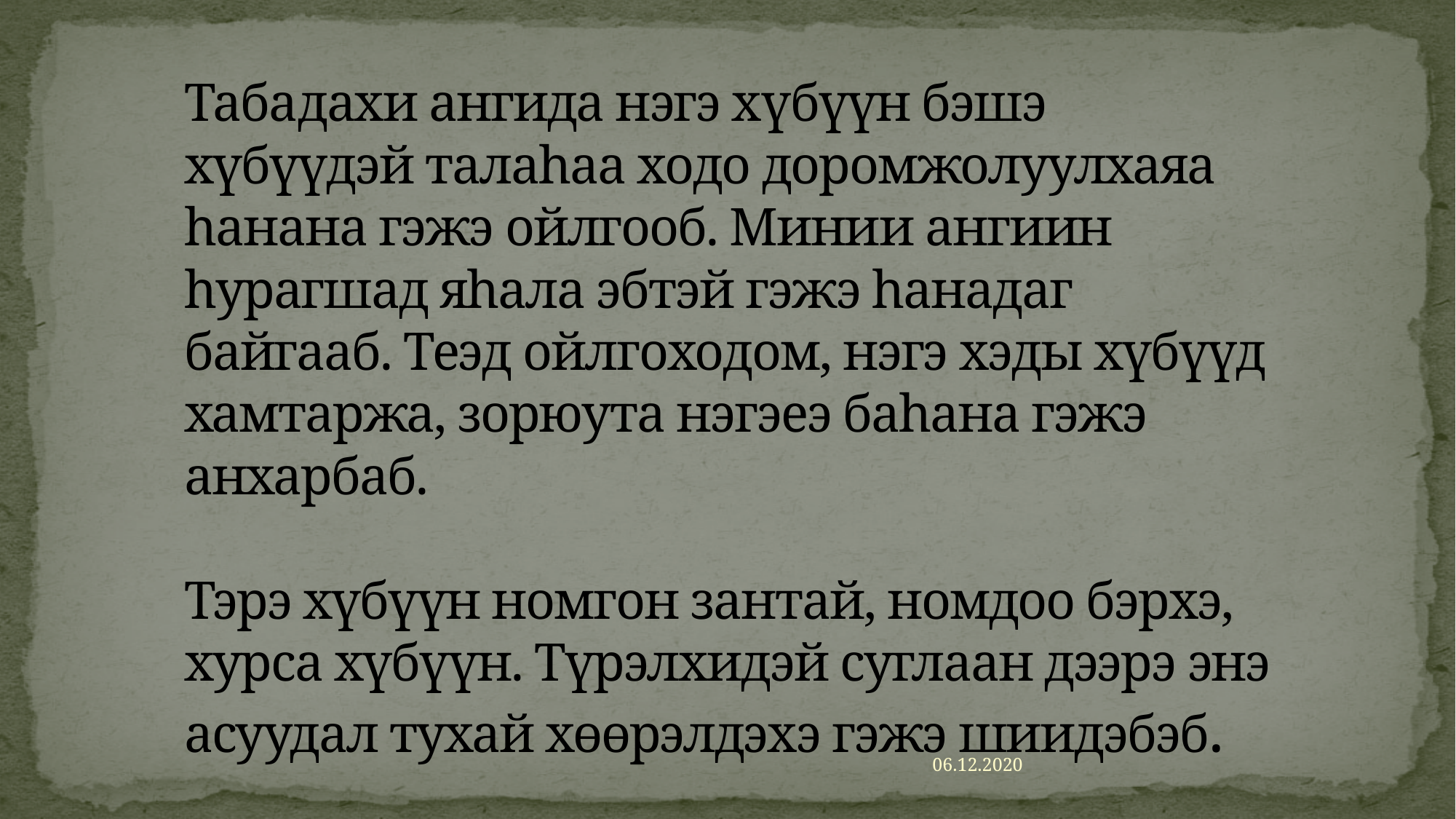

# Табадахи ангида нэгэ хүбүүн бэшэ хүбүүдэй талаһаа ходо доромжолуулхаяа һанана гэжэ ойлгооб. Минии ангиин һурагшад яһала эбтэй гэжэ һанадаг байгааб. Теэд ойлгоходом, нэгэ хэды хүбүүд хамтаржа, зорюута нэгэеэ баһана гэжэ анхарбаб. Тэрэ хүбүүн номгон зантай, номдоо бэрхэ, хурса хүбүүн. Түрэлхидэй суглаан дээрэ энэ асуудал тухай хөөрэлдэхэ гэжэ шиидэбэб.

06.12.2020